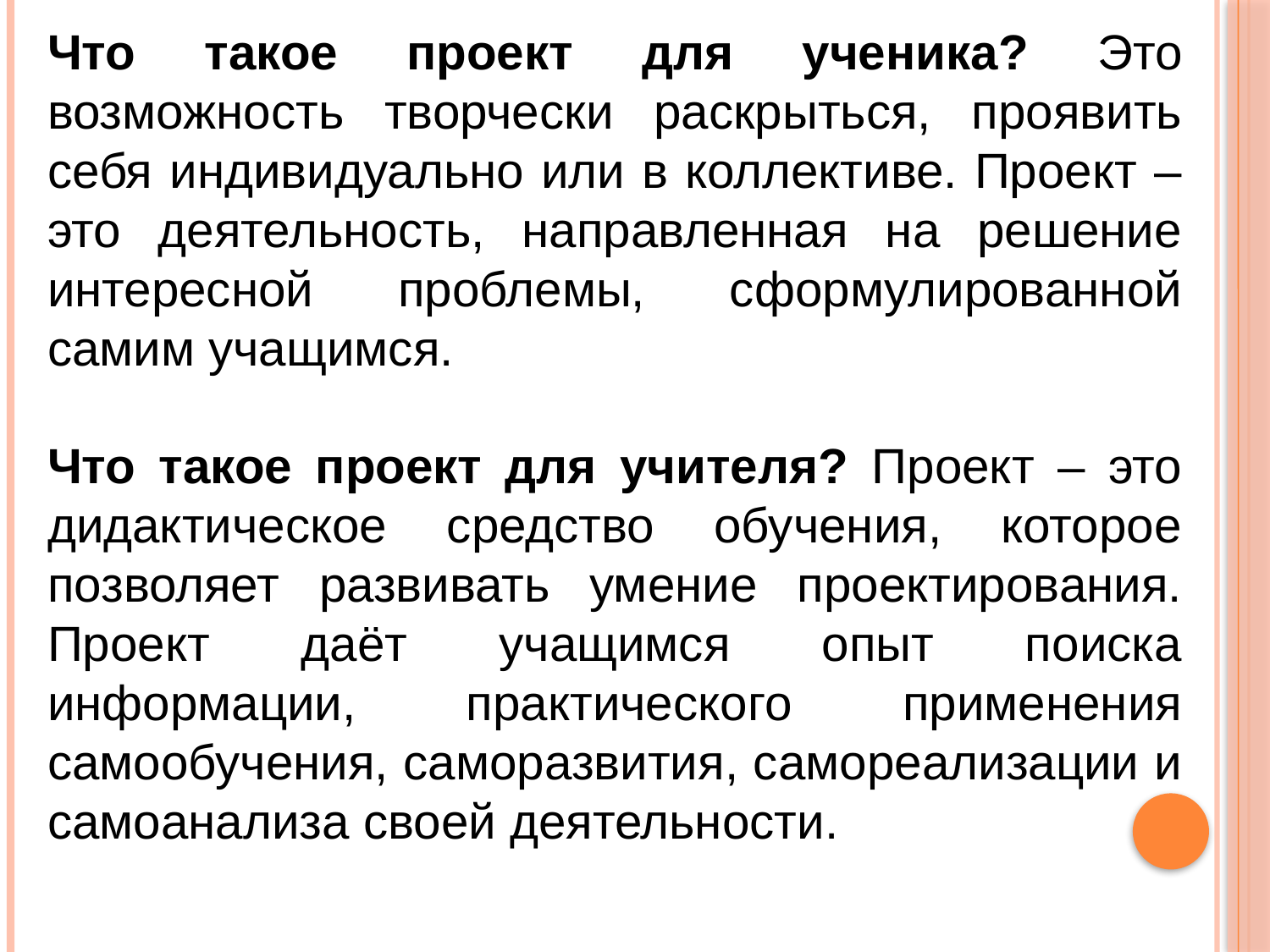

Что такое проект для ученика? Это возможность творчески раскрыться, проявить себя индивидуально или в коллективе. Проект – это деятельность, направленная на решение интересной проблемы, сформулированной самим учащимся.

Что такое проект для учителя? Проект – это дидактическое средство обучения, которое позволяет развивать умение проектирования. Проект даёт учащимся опыт поиска информации, практического применения самообучения, саморазвития, самореализации и самоанализа своей деятельности.